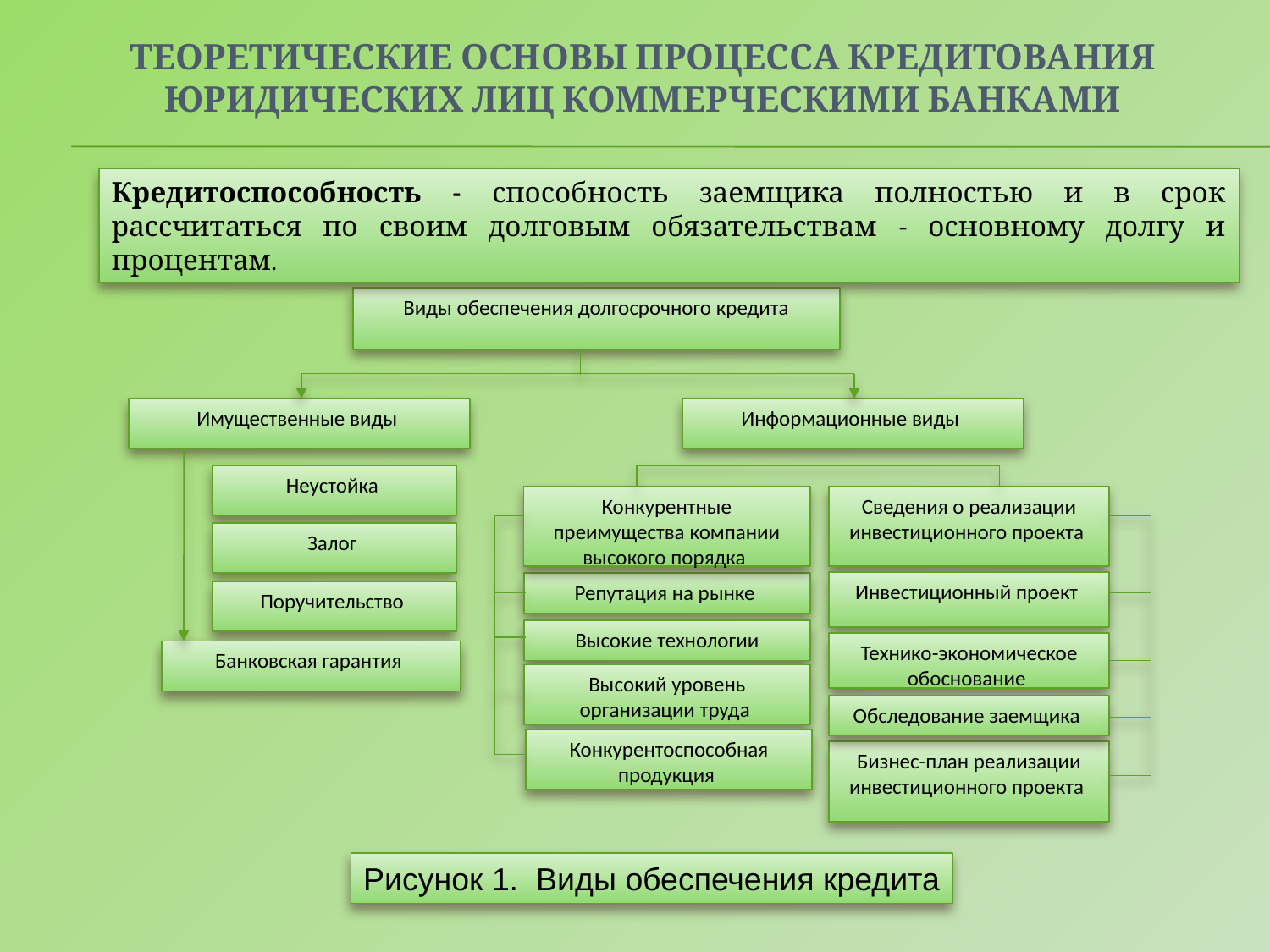

# Теоретические основы процесса кредитования юридических лиц коммерческими банками
Кредитоспособность - способность заемщика полностью и в срок рассчитаться по своим долговым обязательствам - основному долгу и процентам.
Виды обеспечения долгосрочного кредита
Имущественные виды
Информационные виды
Неустойка
Конкурентные преимущества компании высокого порядка
Сведения о реализации инвестиционного проекта
Залог
Инвестиционный проект
Репутация на рынке
Поручительство
Высокие технологии
Технико-экономическое обоснование
Банковская гарантия
Высокий уровень организации труда
Обследование заемщика
Конкурентоспособная продукция
Бизнес-план реализации инвестиционного проекта
Рисунок 1.  Виды обеспечения кредита